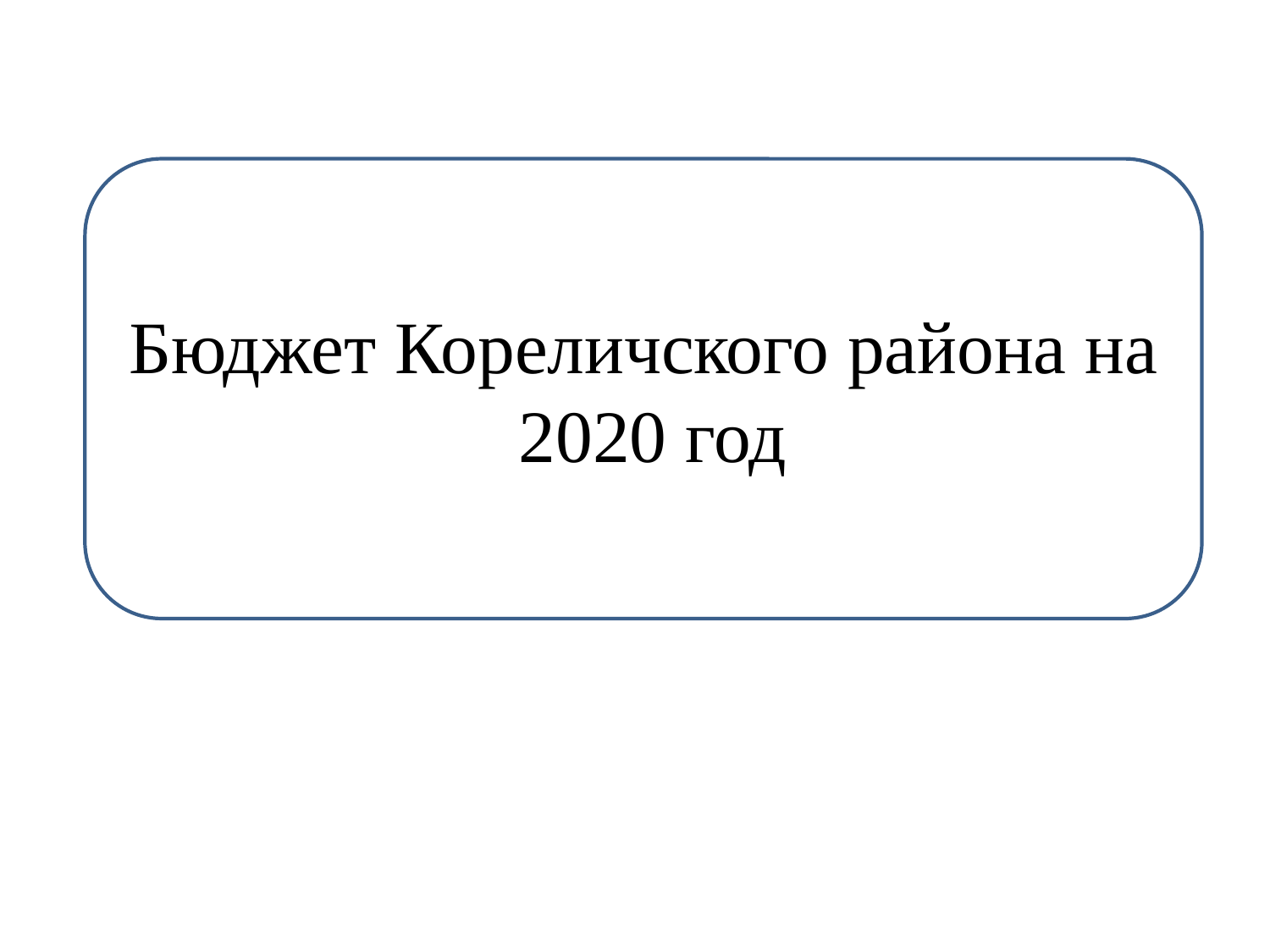

Бюджет Кореличского района на  2020 год
# Бюджет Кореличского района на  2020 год